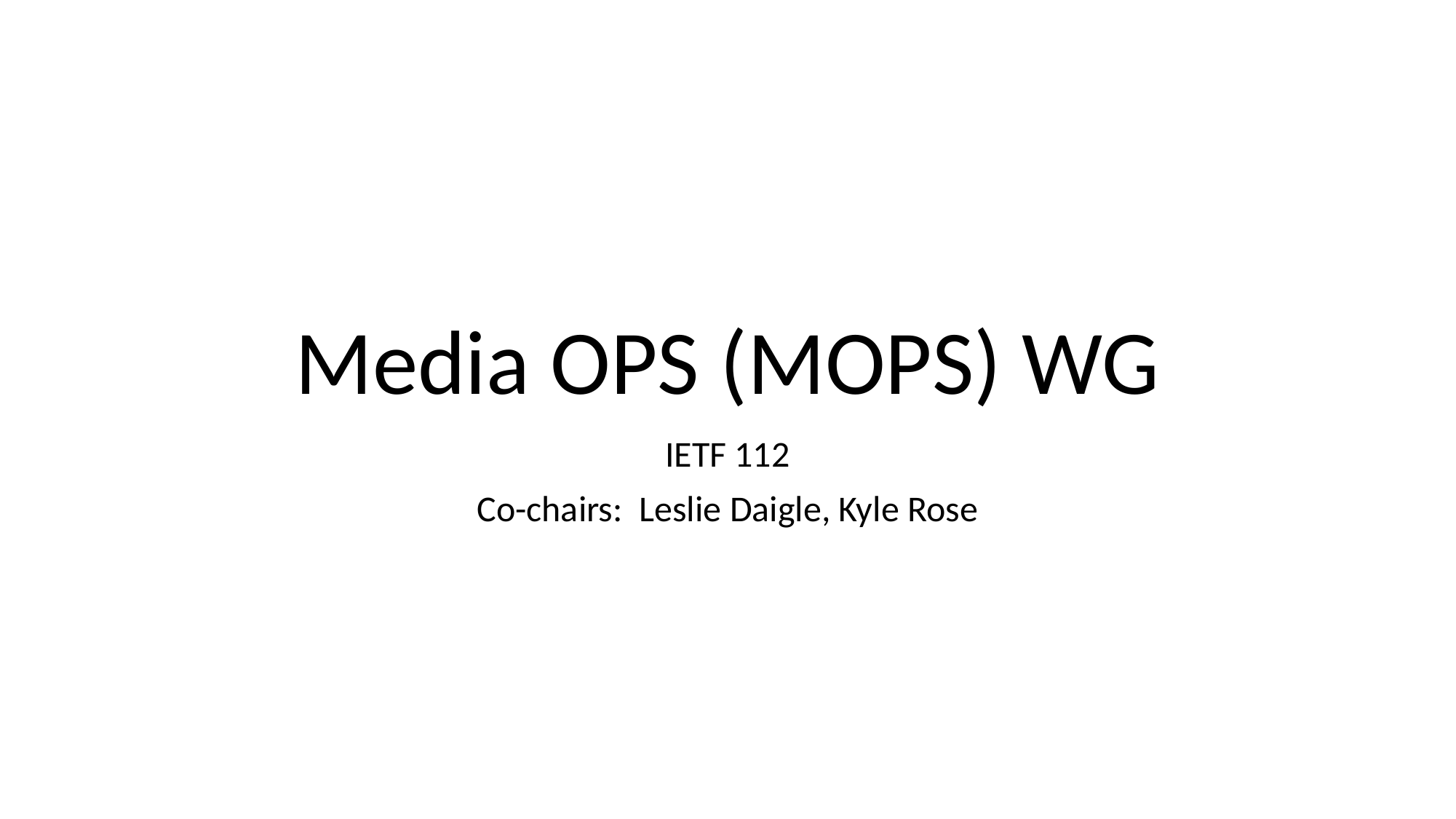

# Media OPS (MOPS) WG
IETF 112
Co-chairs:  Leslie Daigle, Kyle Rose